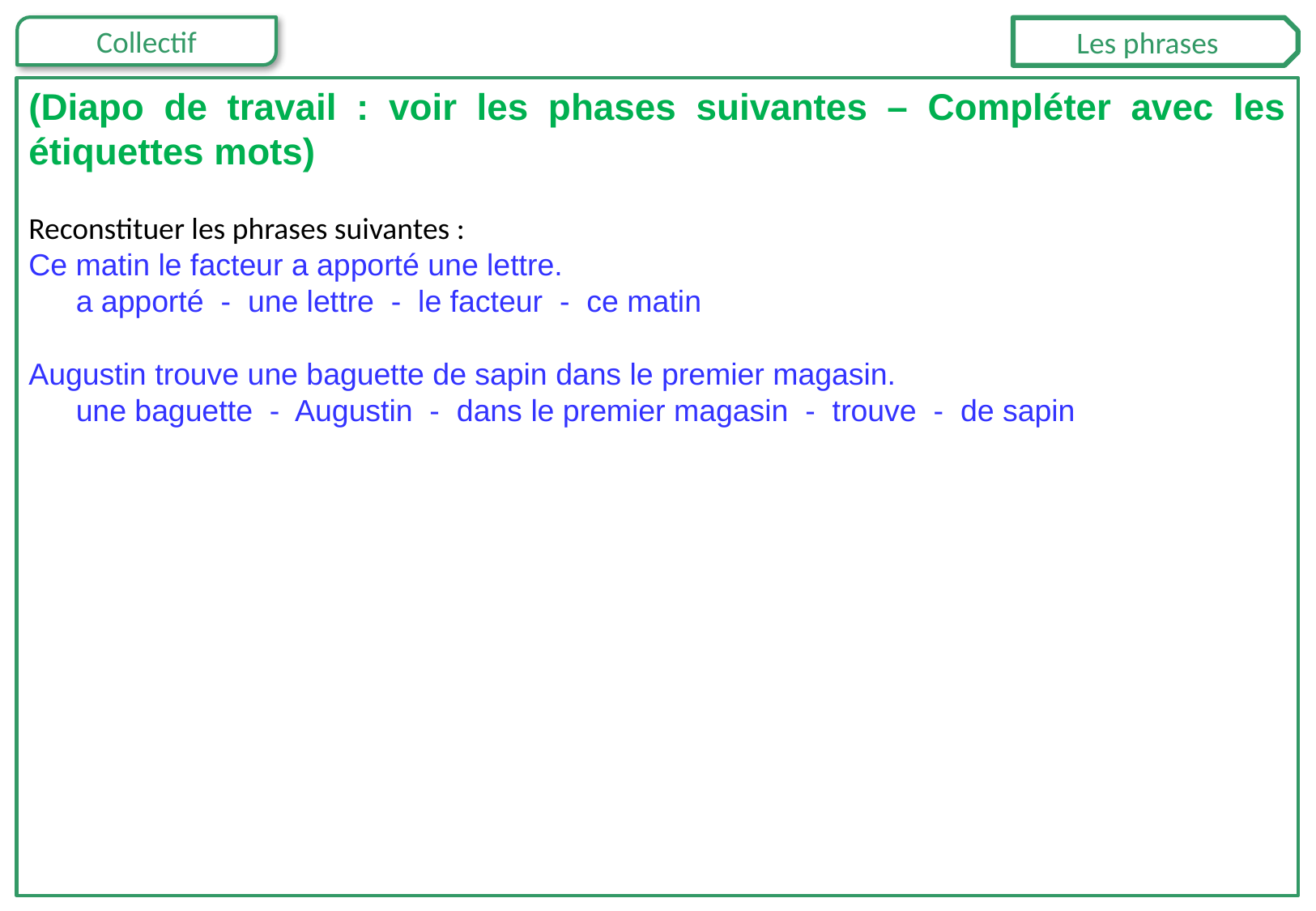

Les phrases
(Diapo de travail : voir les phases suivantes – Compléter avec les étiquettes mots)

Reconstituer les phrases suivantes :
Ce matin le facteur a apporté une lettre.
a apporté  -  une lettre  -  le facteur  -  ce matin

Augustin trouve une baguette de sapin dans le premier magasin.
une baguette  -  Augustin  -  dans le premier magasin  -  trouve  -  de sapin